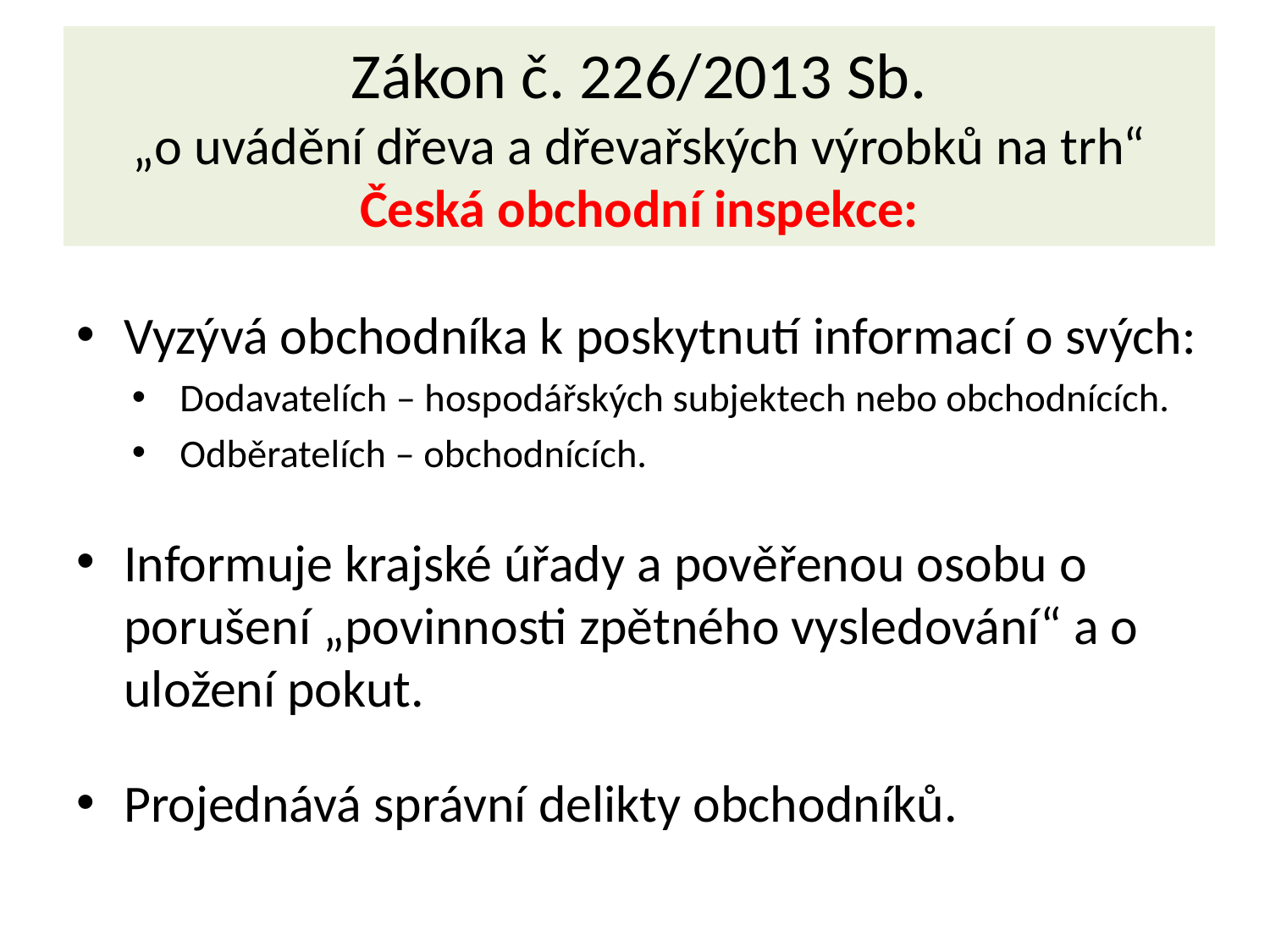

# Zákon č. 226/2013 Sb. „o uvádění dřeva a dřevařských výrobků na trh“ Česká obchodní inspekce:

Vyzývá obchodníka k poskytnutí informací o svých:
Dodavatelích – hospodářských subjektech nebo obchodnících.
Odběratelích – obchodnících.

Informuje krajské úřady a pověřenou osobu o porušení „povinnosti zpětného vysledování“ a o uložení pokut.

Projednává správní delikty obchodníků.